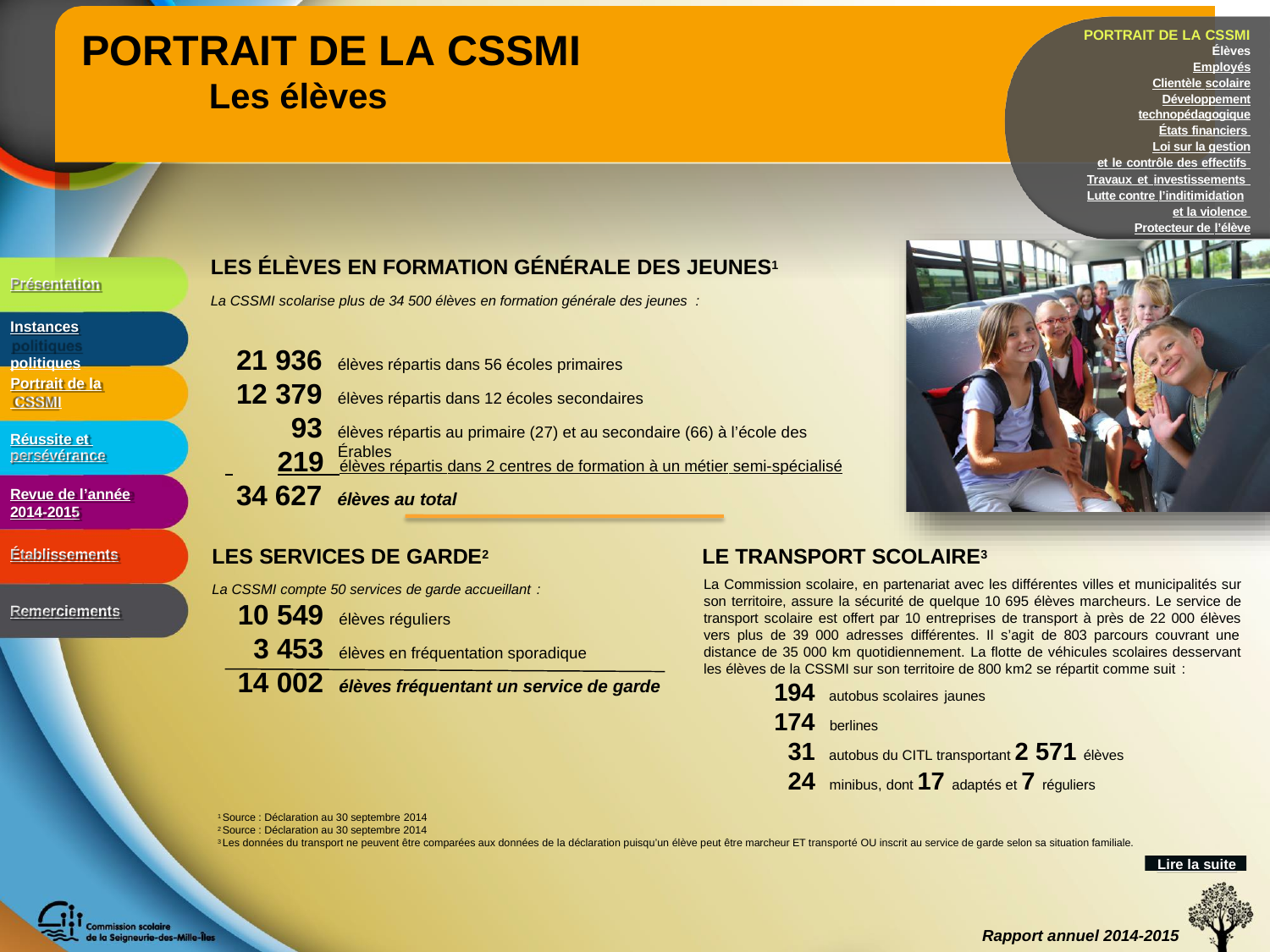

# PORTRAIT DE LA CSSMI
Les élèves
PORTRAIT DE LA CSSMI
Élèves
Employés  Clientèle scolaire
Développement technopédagogique
États financiers  Loi sur la gestion
et le contrôle des effectifs  Travaux et investissements  Lutte contre l’inditimidation
et la violence  Protecteur de l’élève

LES ÉLÈVES EN FORMATION GÉNÉRALE DES JEUNES1
La CSSMI scolarise plus de 34 500 élèves en formation générale des jeunes  :

Présentation

Instances  politiques

21 936
12 379
93
élèves répartis dans 56 écoles primaires

Portrait de la  CSSMI

élèves répartis dans 12 écoles secondaires
élèves répartis au primaire (27) et au secondaire (66) à l’école des Érables

Réussite et  persévérance

 	219  élèves répartis dans 2 centres de formation à un métier semi-spécialisé
34 627  élèves au total

Revue de l’année
2014-2015

LE TRANSPORT SCOLAIRE3
La Commission scolaire, en partenariat avec les différentes villes et municipalités sur  son territoire, assure la sécurité de quelque 10 695 élèves marcheurs. Le service de  transport scolaire est offert par 10 entreprises de transport à près de 22 000 élèves  vers plus de 39 000 adresses différentes. Il s’agit de 803 parcours couvrant une  distance de 35 000 km quotidiennement. La flotte de véhicules scolaires desservant  les élèves de la CSSMI sur son territoire de 800 km2 se répartit comme suit :
LES SERVICES DE GARDE2
La CSSMI compte 50 services de garde accueillant :
Établissements
10 549
3 453

Remerciements
élèves réguliers
élèves en fréquentation sporadique
14 002

élèves fréquentant un service de garde
194  autobus scolaires jaunes
174  berlines
31  autobus du CITL transportant 2 571 élèves
24  minibus, dont 17 adaptés et 7 réguliers
1 Source : Déclaration au 30 septembre 2014
2 Source : Déclaration au 30 septembre 2014
3 Les données du transport ne peuvent être comparées aux données de la déclaration puisqu’un élève peut être marcheur ET transporté OU inscrit au service de garde selon sa situation familiale.
Lire la suite

Rapport annuel 2014-2015